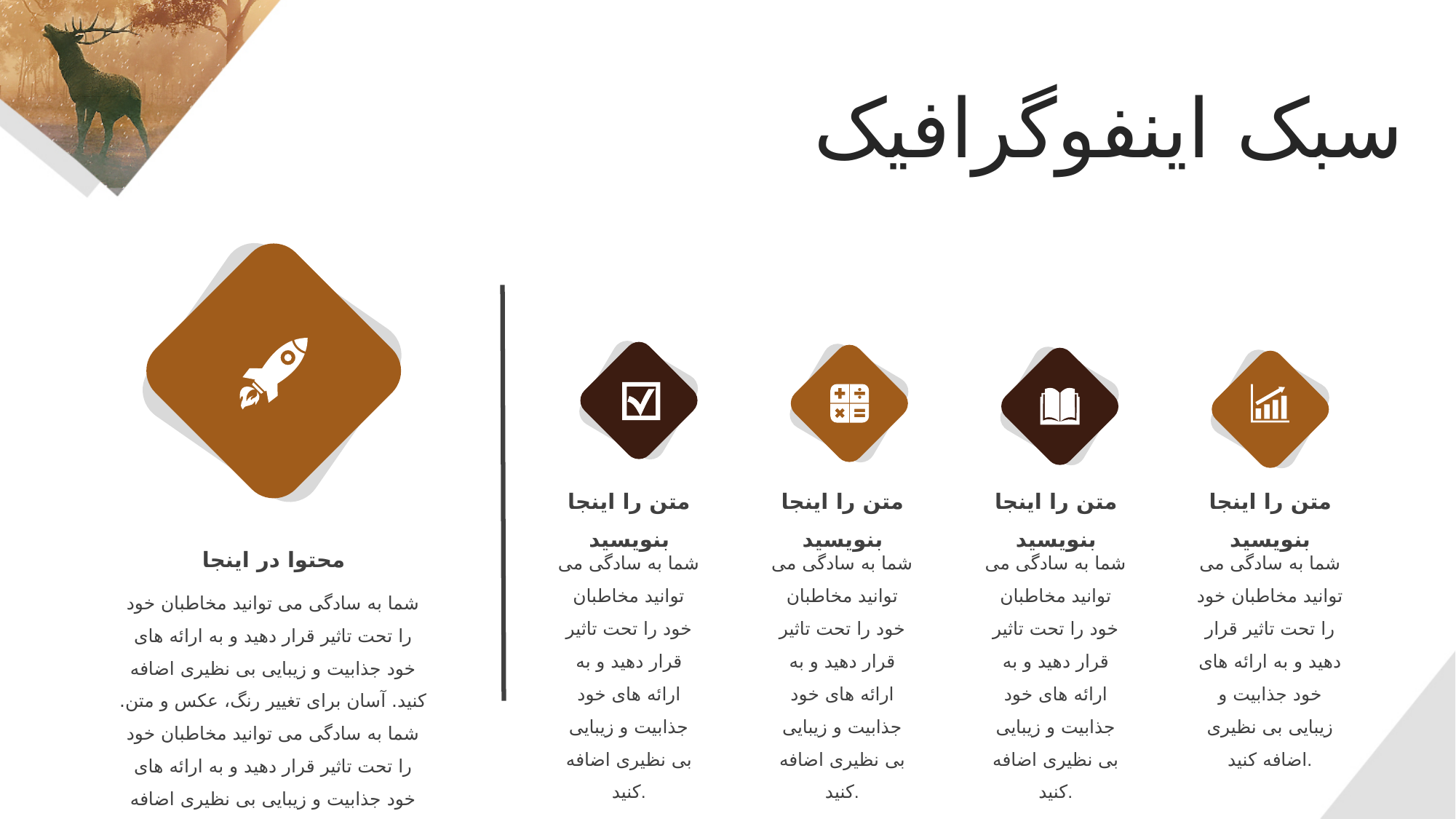

سبک اینفوگرافیک

متن را اینجا بنویسید
شما به سادگی می توانید مخاطبان خود را تحت تاثیر قرار دهید و به ارائه های خود جذابیت و زیبایی بی نظیری اضافه کنید.
متن را اینجا بنویسید
شما به سادگی می توانید مخاطبان خود را تحت تاثیر قرار دهید و به ارائه های خود جذابیت و زیبایی بی نظیری اضافه کنید.
متن را اینجا بنویسید
شما به سادگی می توانید مخاطبان خود را تحت تاثیر قرار دهید و به ارائه های خود جذابیت و زیبایی بی نظیری اضافه کنید.
متن را اینجا بنویسید
شما به سادگی می توانید مخاطبان خود را تحت تاثیر قرار دهید و به ارائه های خود جذابیت و زیبایی بی نظیری اضافه کنید.
محتوا در اینجا
شما به سادگی می توانید مخاطبان خود را تحت تاثیر قرار دهید و به ارائه های خود جذابیت و زیبایی بی نظیری اضافه کنید. آسان برای تغییر رنگ، عکس و متن. شما به سادگی می توانید مخاطبان خود را تحت تاثیر قرار دهید و به ارائه های خود جذابیت و زیبایی بی نظیری اضافه کنید.